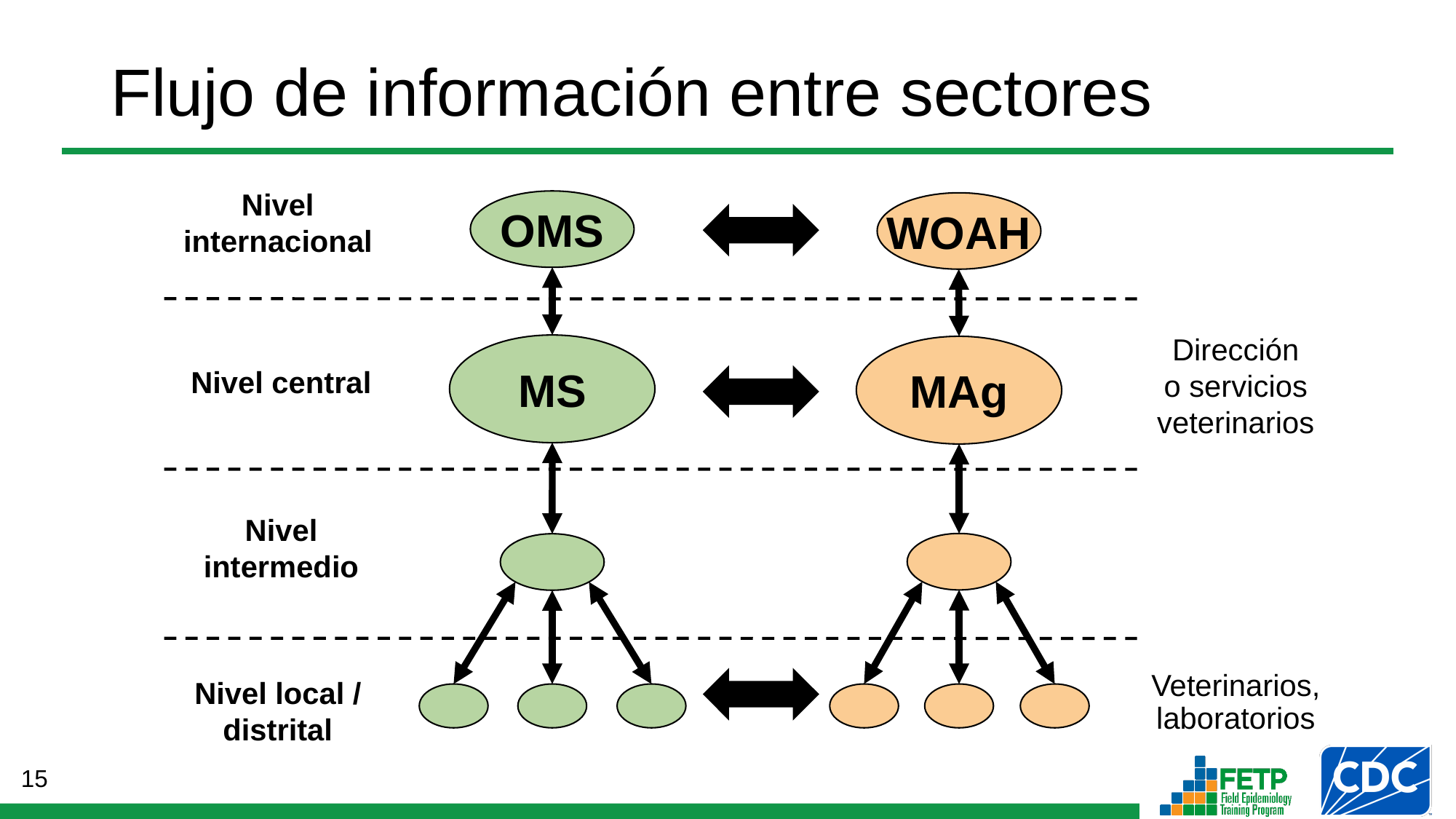

# Flujo de información entre sectores
Nivel internacional
OMS
WOAH

Dirección
o servicios veterinarios
MS
MAg
Nivel central

Nivel intermedio

Veterinarios, laboratorios

Nivel local / distrital